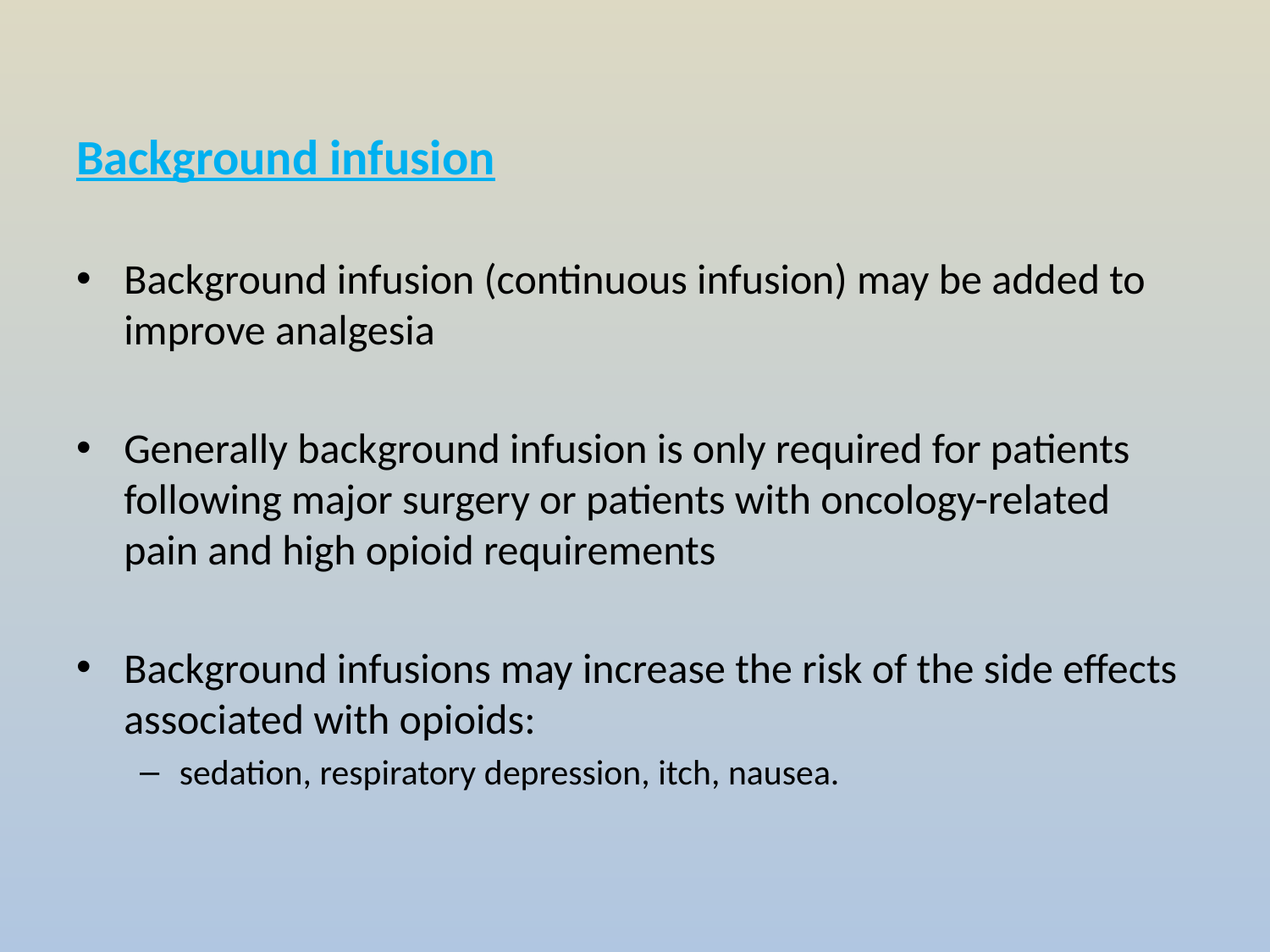

Background infusion

Background infusion (continuous infusion) may be added to improve analgesia

Generally background infusion is only required for patients following major surgery or patients with oncology-related pain and high opioid requirements

Background infusions may increase the risk of the side effects associated with opioids:
sedation, respiratory depression, itch, nausea.